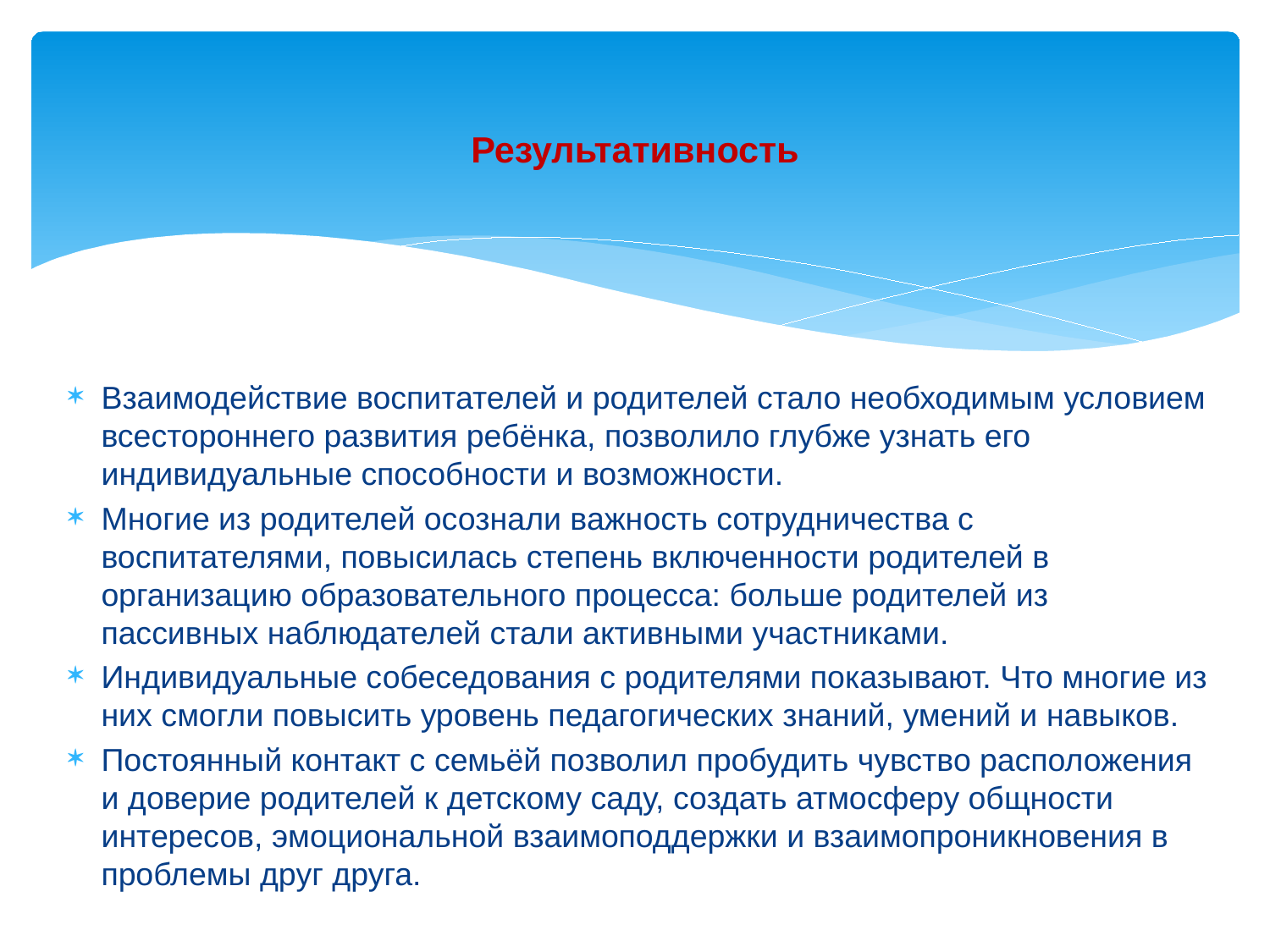

# Результативность
Взаимодействие воспитателей и родителей стало необходимым условием всестороннего развития ребёнка, позволило глубже узнать его индивидуальные способности и возможности.
Многие из родителей осознали важность сотрудничества с воспитателями, повысилась степень включенности родителей в организацию образовательного процесса: больше родителей из пассивных наблюдателей стали активными участниками.
Индивидуальные собеседования с родителями показывают. Что многие из них смогли повысить уровень педагогических знаний, умений и навыков.
Постоянный контакт с семьёй позволил пробудить чувство расположения и доверие родителей к детскому саду, создать атмосферу общности интересов, эмоциональной взаимоподдержки и взаимопроникновения в проблемы друг друга.